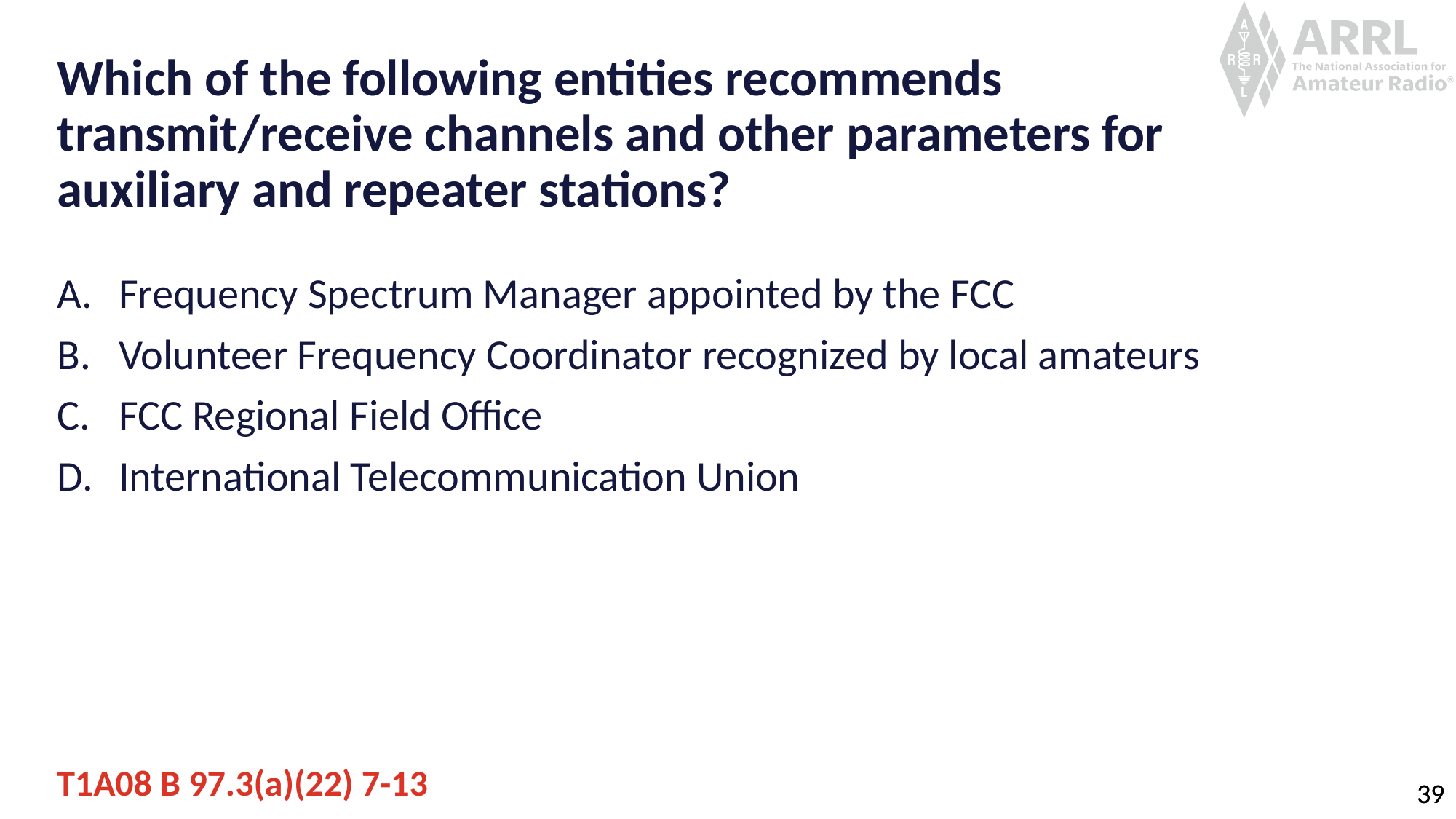

# Which of the following entities recommends transmit/receive channels and other parameters for auxiliary and repeater stations?
Frequency Spectrum Manager appointed by the FCC
Volunteer Frequency Coordinator recognized by local amateurs
FCC Regional Field Office
International Telecommunication Union
T1A08 B 97.3(a)(22) 7-13